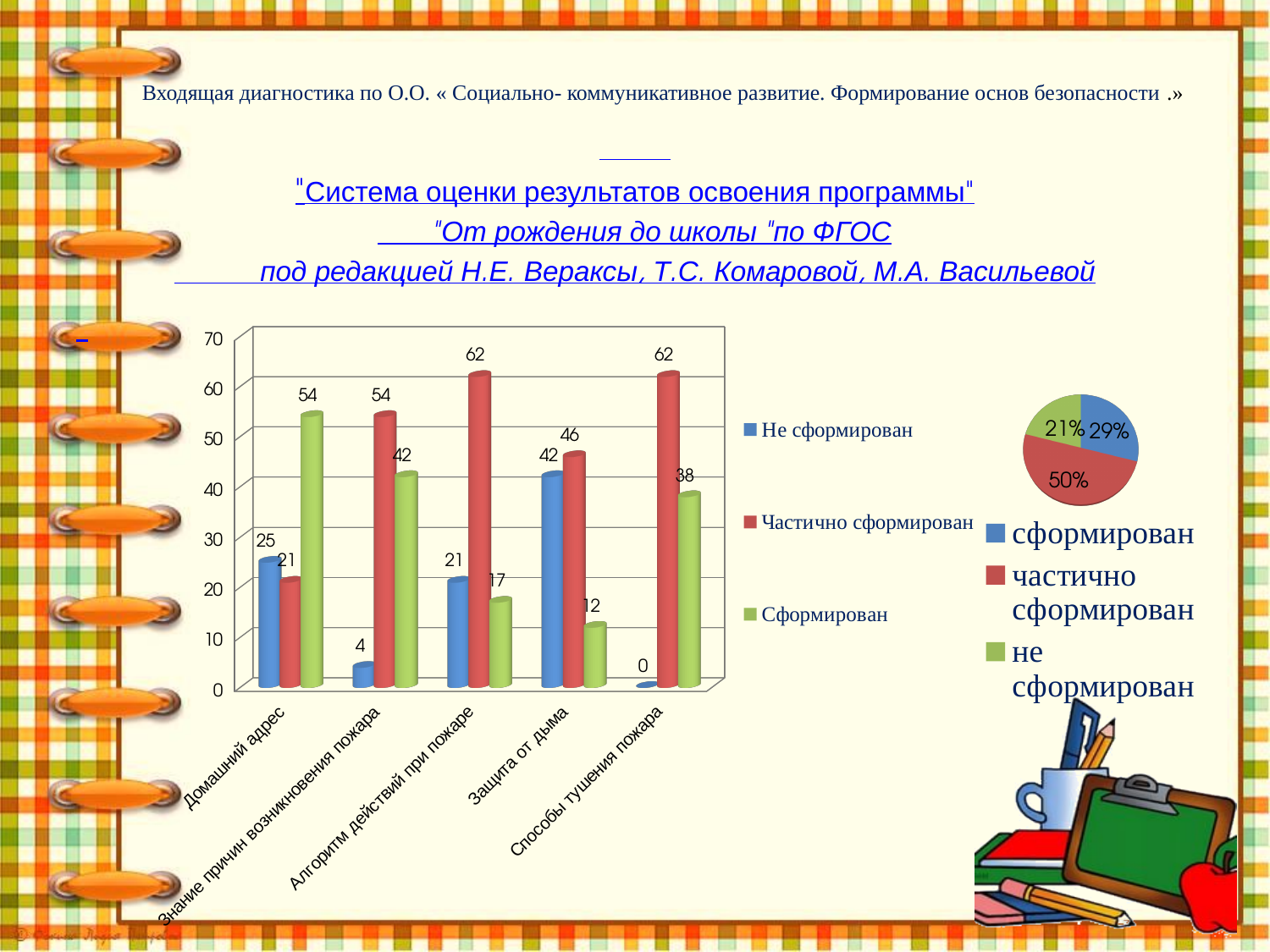

# Входящая диагностика по О.О. « Социально- коммуникативное развитие. Формирование основ безопасности .»

"Система оценки результатов освоения программы"
       "От рождения до школы "по ФГОС
           под редакцией Н.Е. Вераксы, Т.С. Комаровой, М.А. Васильевой

[unsupported chart]

[unsupported chart]